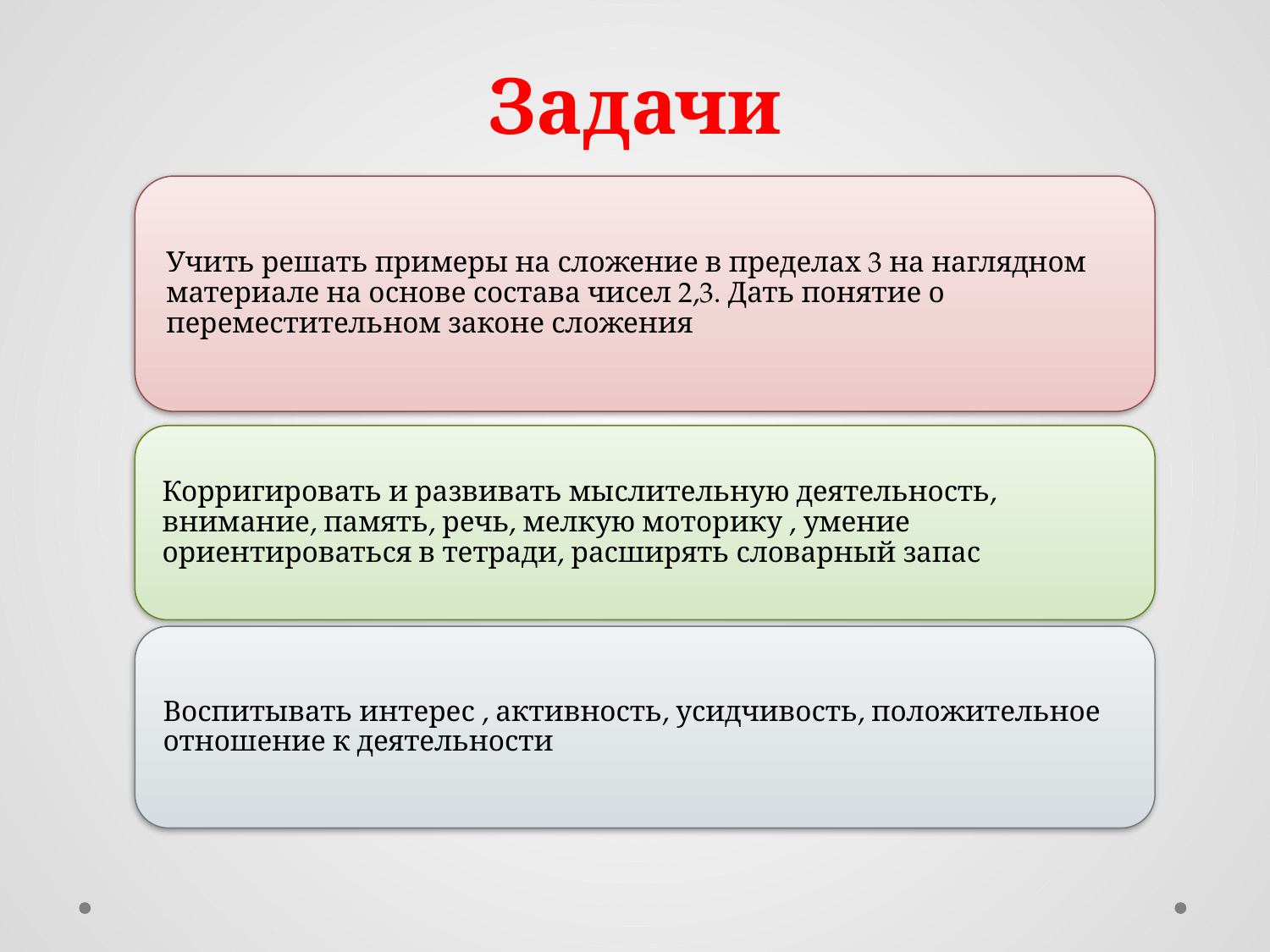

# Задачи
Учить решать примеры на сложение в пределах 3 на наглядном материале на основе состава чисел 2,3. Дать понятие о переместительном законе сложения
Корригировать и развивать мыслительную деятельность, внимание, память, речь, мелкую моторику , умение ориентироваться в тетради, расширять словарный запас
Воспитывать интерес , активность, усидчивость, положительное отношение к деятельности